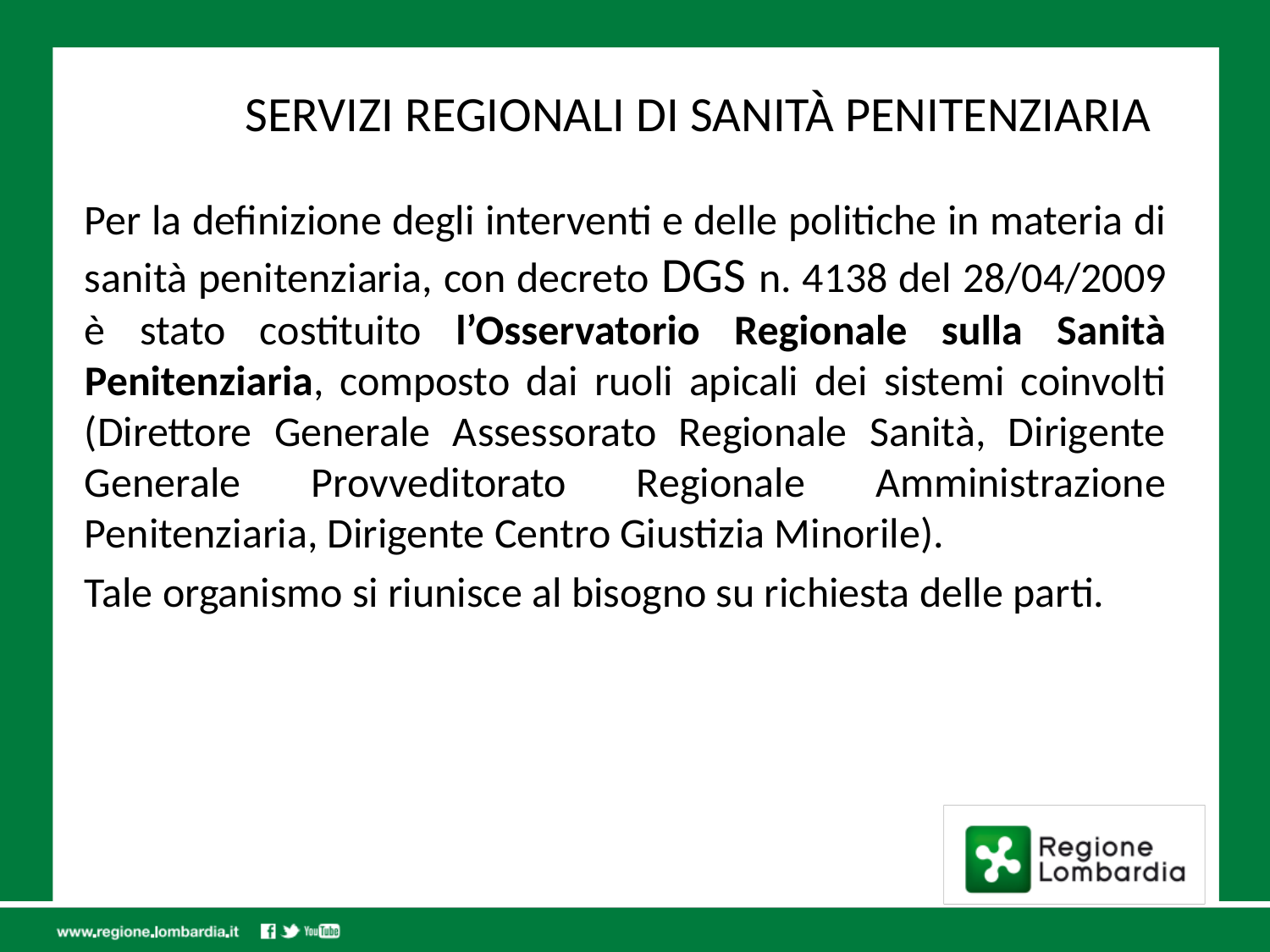

# SERVIZI REGIONALI DI SANITÀ PENITENZIARIA
Per la definizione degli interventi e delle politiche in materia di sanità penitenziaria, con decreto DGS n. 4138 del 28/04/2009 è stato costituito l’Osservatorio Regionale sulla Sanità Penitenziaria, composto dai ruoli apicali dei sistemi coinvolti (Direttore Generale Assessorato Regionale Sanità, Dirigente Generale Provveditorato Regionale Amministrazione Penitenziaria, Dirigente Centro Giustizia Minorile).
Tale organismo si riunisce al bisogno su richiesta delle parti.